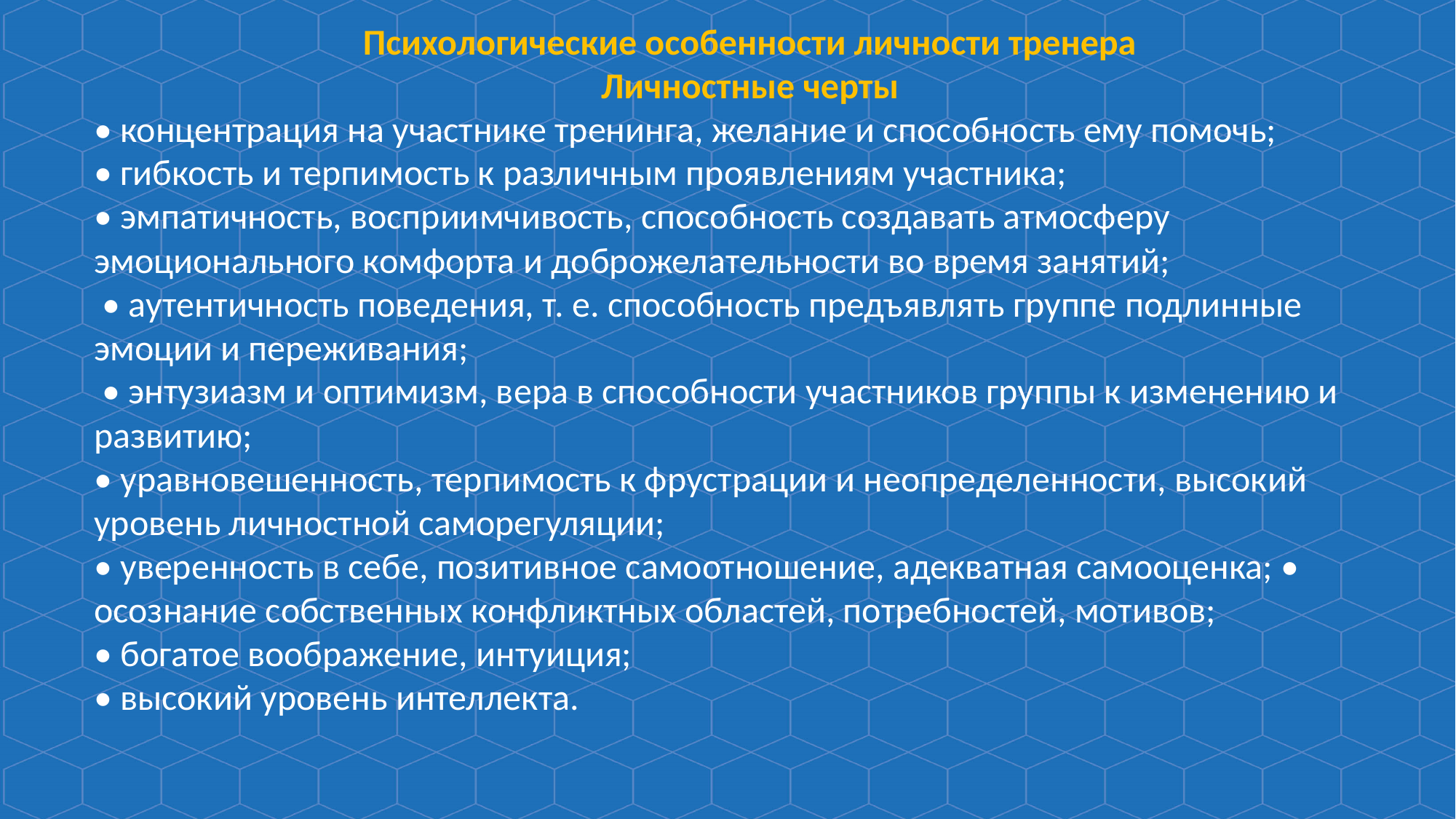

Психологические особенности личности тренера
 Личностные черты
• концентрация на участнике тренинга, желание и способность ему помочь;
• гибкость и терпимость к различным проявлениям участника;
• эмпатичность, восприимчивость, способность создавать атмосферу эмоционального комфорта и доброжелательности во время занятий;
 • аутентичность поведения, т. е. способность предъявлять группе подлинные эмоции и переживания;
 • энтузиазм и оптимизм, вера в способности участников группы к изменению и развитию;
• уравновешенность, терпимость к фрустрации и неопределенности, высокий уровень личностной саморегуляции;
• уверенность в себе, позитивное самоотношение, адекватная самооценка; • осознание собственных конфликтных областей, потребностей, мотивов;
• богатое воображение, интуиция;
• высокий уровень интеллекта.